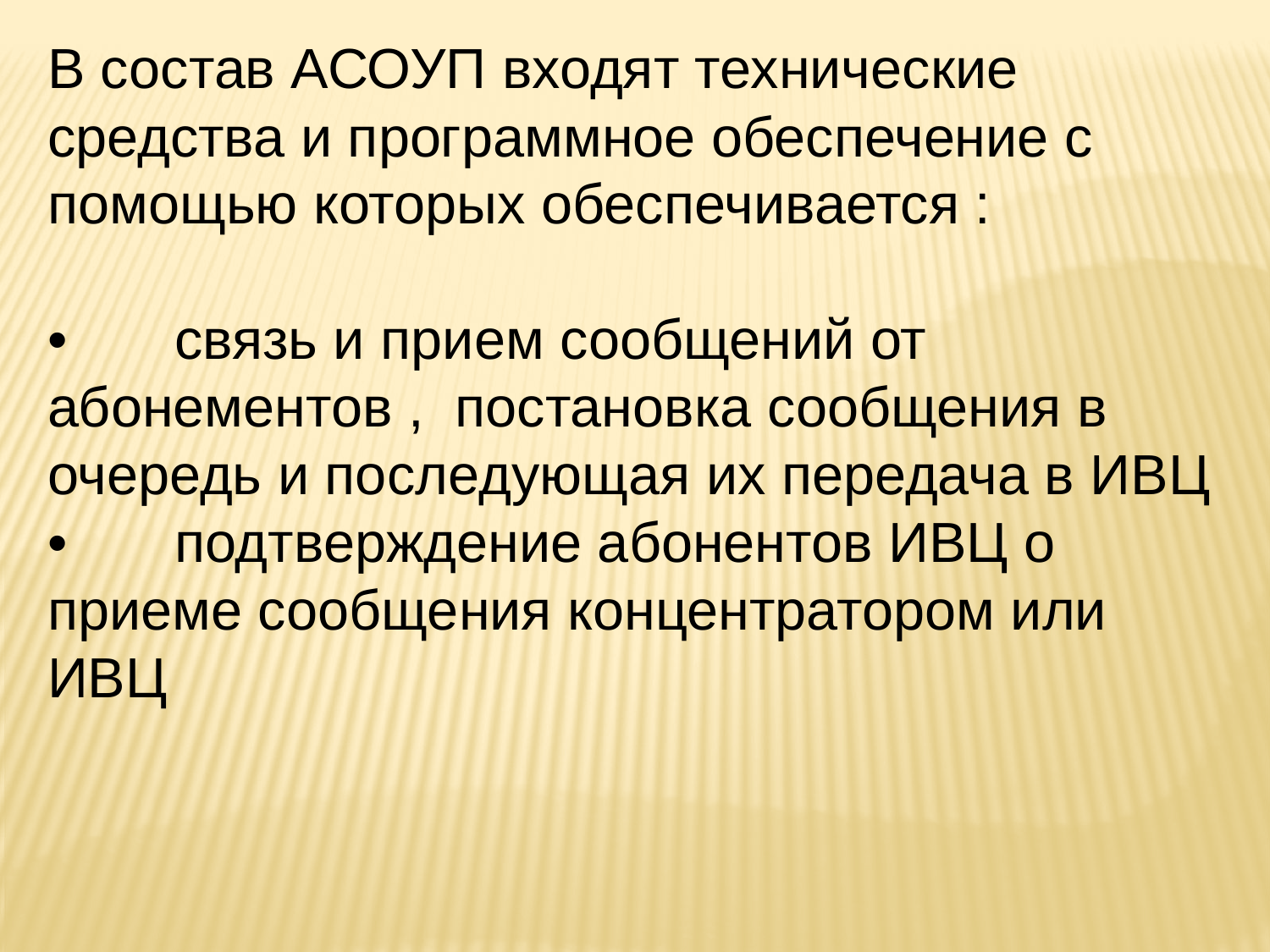

В состав АСОУП входят технические средства и программное обеспечение с помощью которых обеспечивается :

•	связь и прием сообщений от абонементов ,  постановка сообщения в очередь и последующая их передача в ИВЦ
•	подтверждение абонентов ИВЦ о приеме сообщения концентратором или ИВЦ